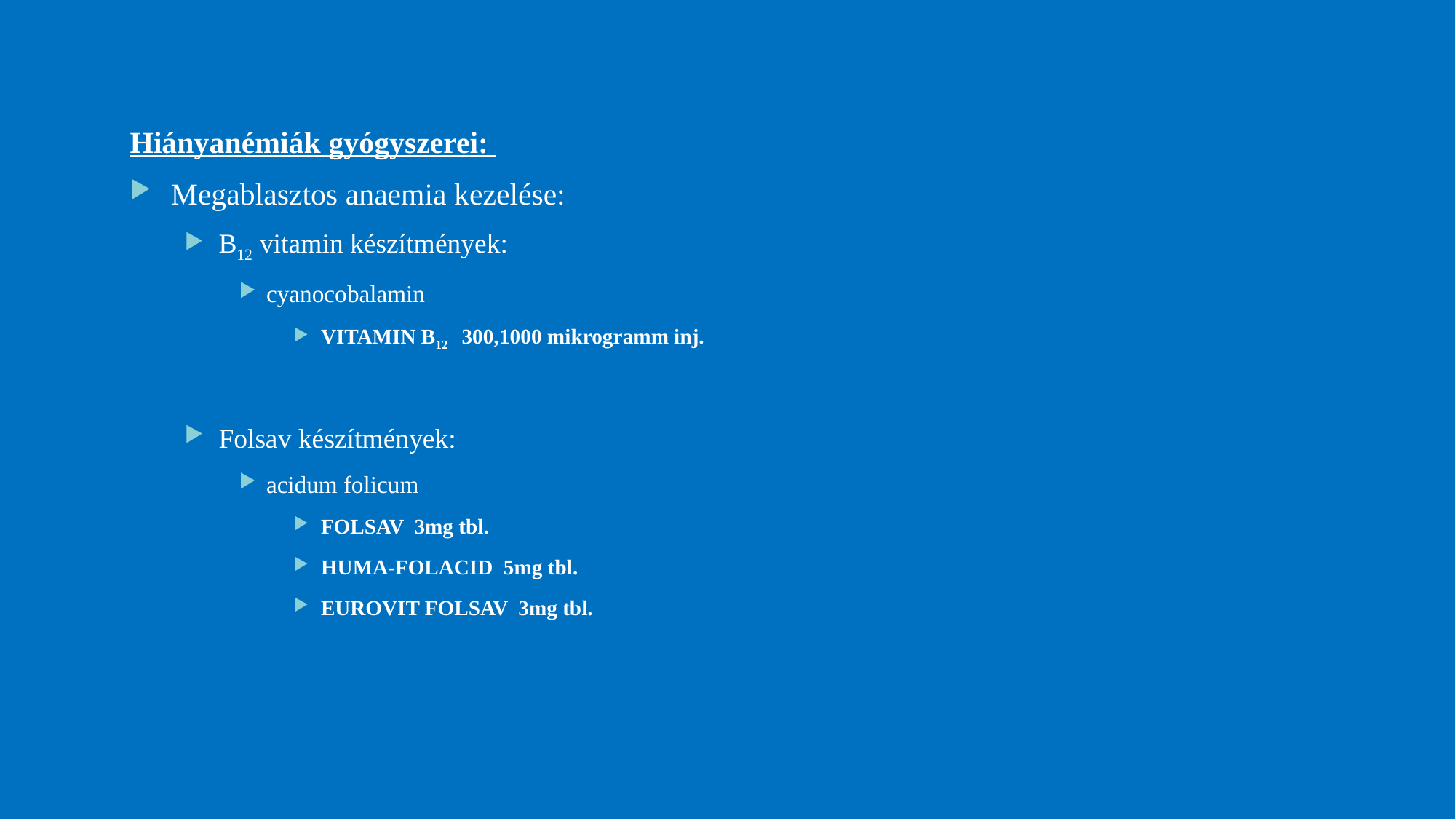

Hiányanémiák gyógyszerei:
Megablasztos anaemia kezelése:
B12 vitamin készítmények:
cyanocobalamin
VITAMIN B12   300,1000 mikrogramm inj.

Folsav készítmények:
acidum folicum
FOLSAV  3mg tbl.
HUMA-FOLACID  5mg tbl.
EUROVIT FOLSAV  3mg tbl.